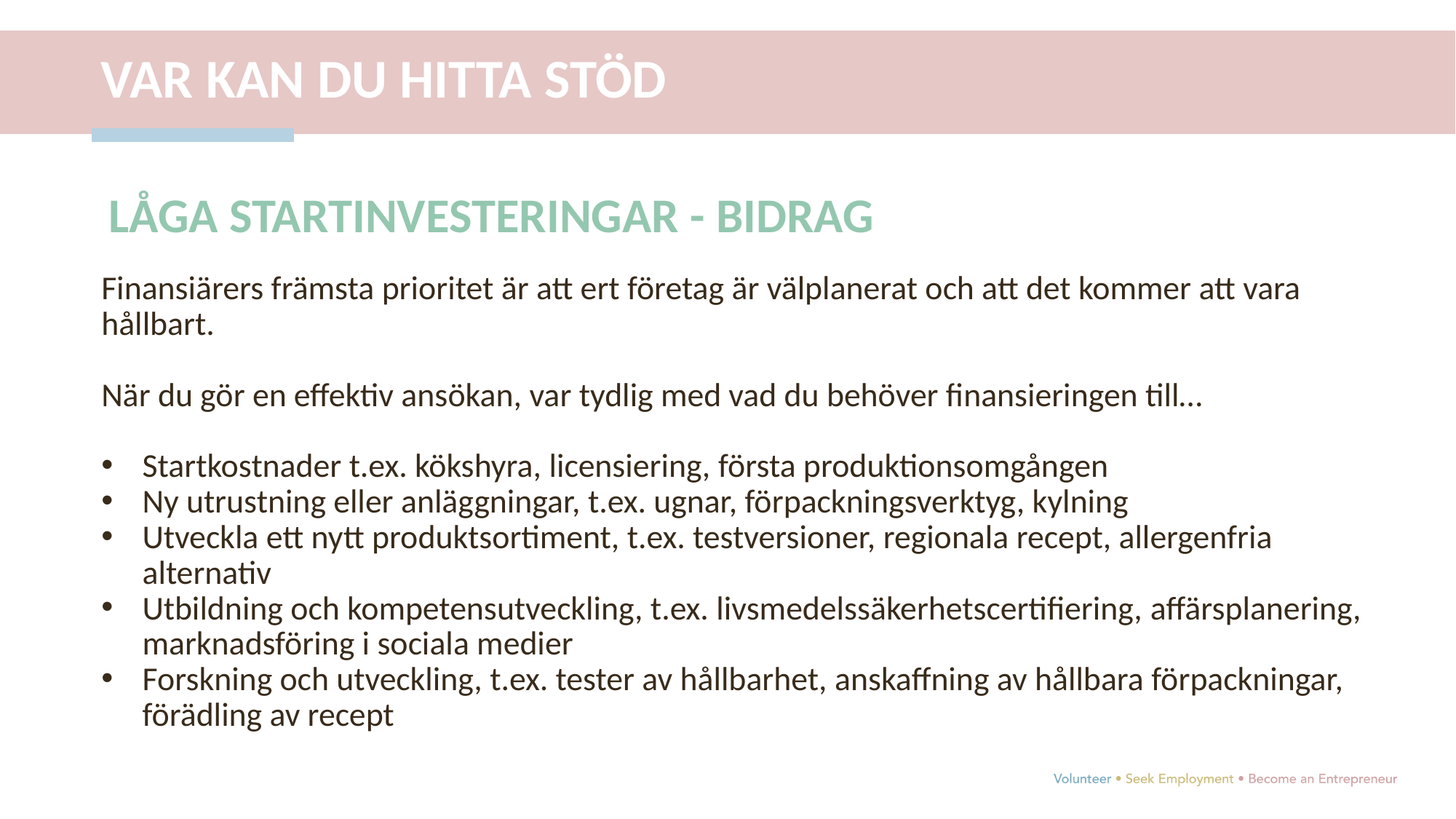

VAR KAN DU HITTA STÖD
LÅGA STARTINVESTERINGAR - BIDRAG
Finansiärers främsta prioritet är att ert företag är välplanerat och att det kommer att vara hållbart.

När du gör en effektiv ansökan, var tydlig med vad du behöver finansieringen till…

Startkostnader t.ex. kökshyra, licensiering, första produktionsomgången
Ny utrustning eller anläggningar, t.ex. ugnar, förpackningsverktyg, kylning
Utveckla ett nytt produktsortiment, t.ex. testversioner, regionala recept, allergenfria alternativ
Utbildning och kompetensutveckling, t.ex. livsmedelssäkerhetscertifiering, affärsplanering, marknadsföring i sociala medier
Forskning och utveckling, t.ex. tester av hållbarhet, anskaffning av hållbara förpackningar, förädling av recept